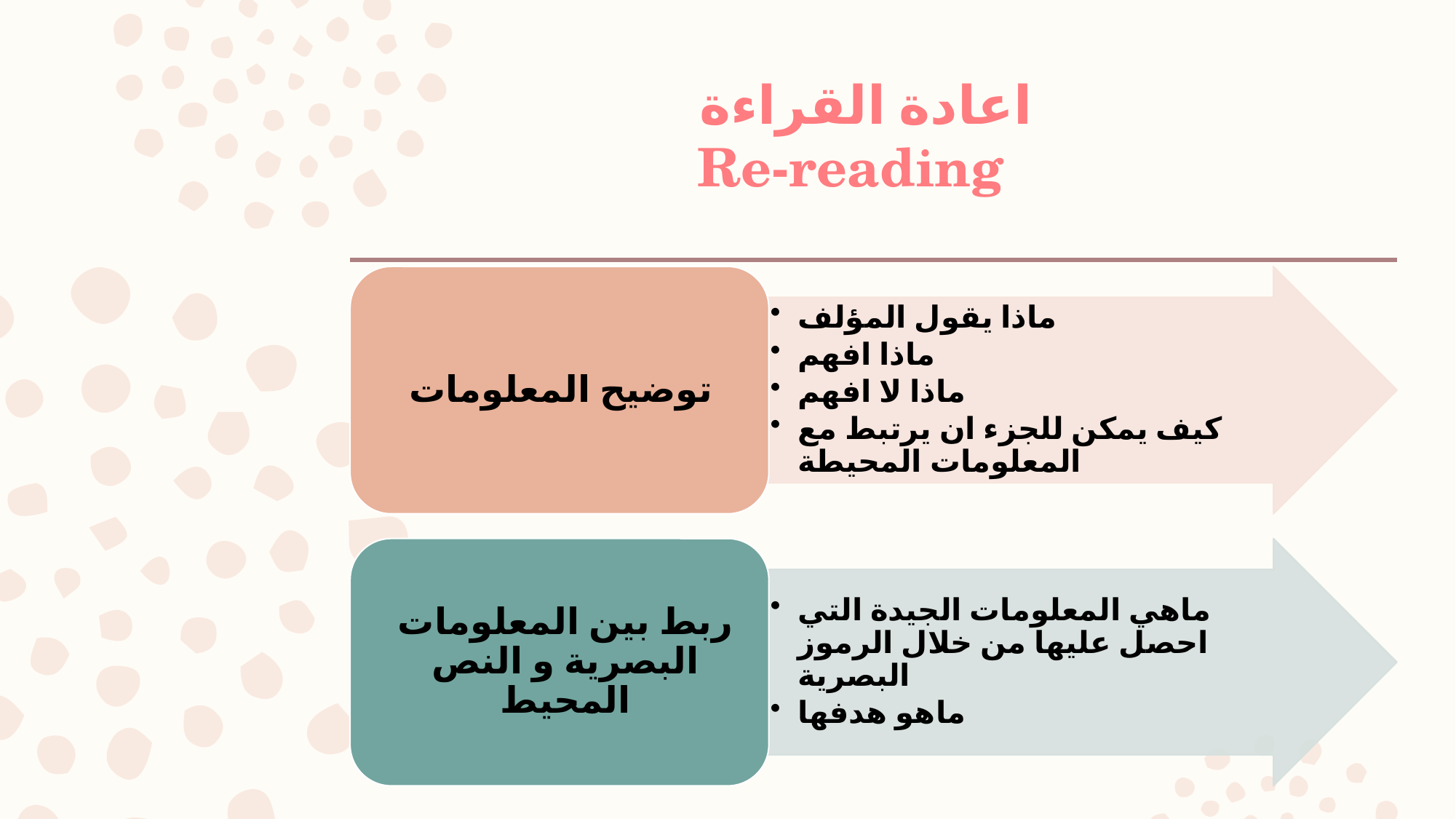

# اعادة القراءة Re-reading
ماذا يقول المؤلف
ماذا افهم
ماذا لا افهم
كيف يمكن للجزء ان يرتبط مع المعلومات المحيطة
توضيح المعلومات
ماهي المعلومات الجيدة التي احصل عليها من خلال الرموز البصرية
ماهو هدفها
ربط بين المعلومات البصرية و النص المحيط